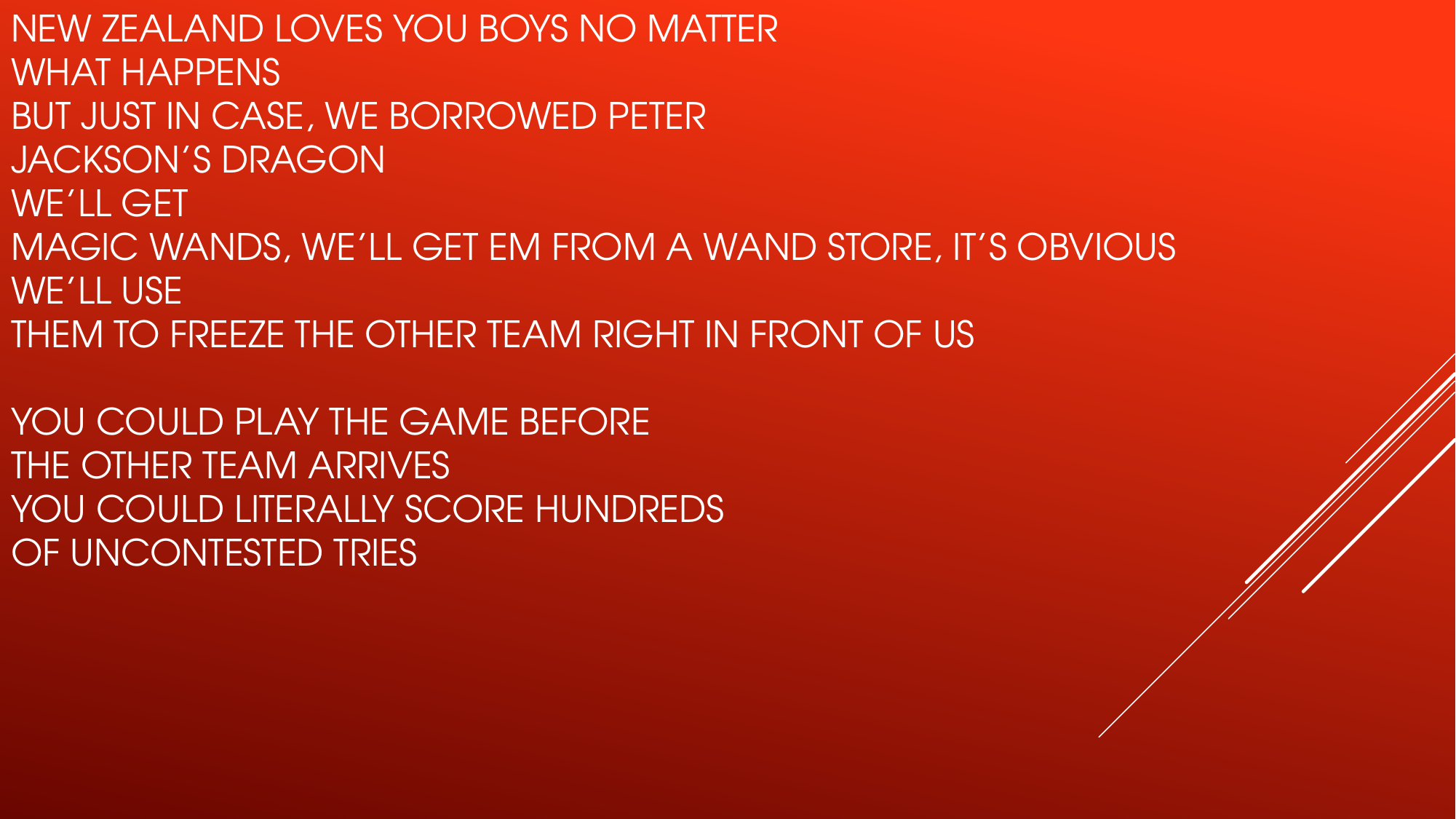

# New Zealand loves you boys no matter what happens But just in case, we borrowed Peter Jackson’s dragon We’ll get magic wands, we’ll get em from a wand store, it’s obvious We’ll use them to freeze the other team right in front of us You could play the game before the other team arrives You could literally score hundreds of uncontested tries